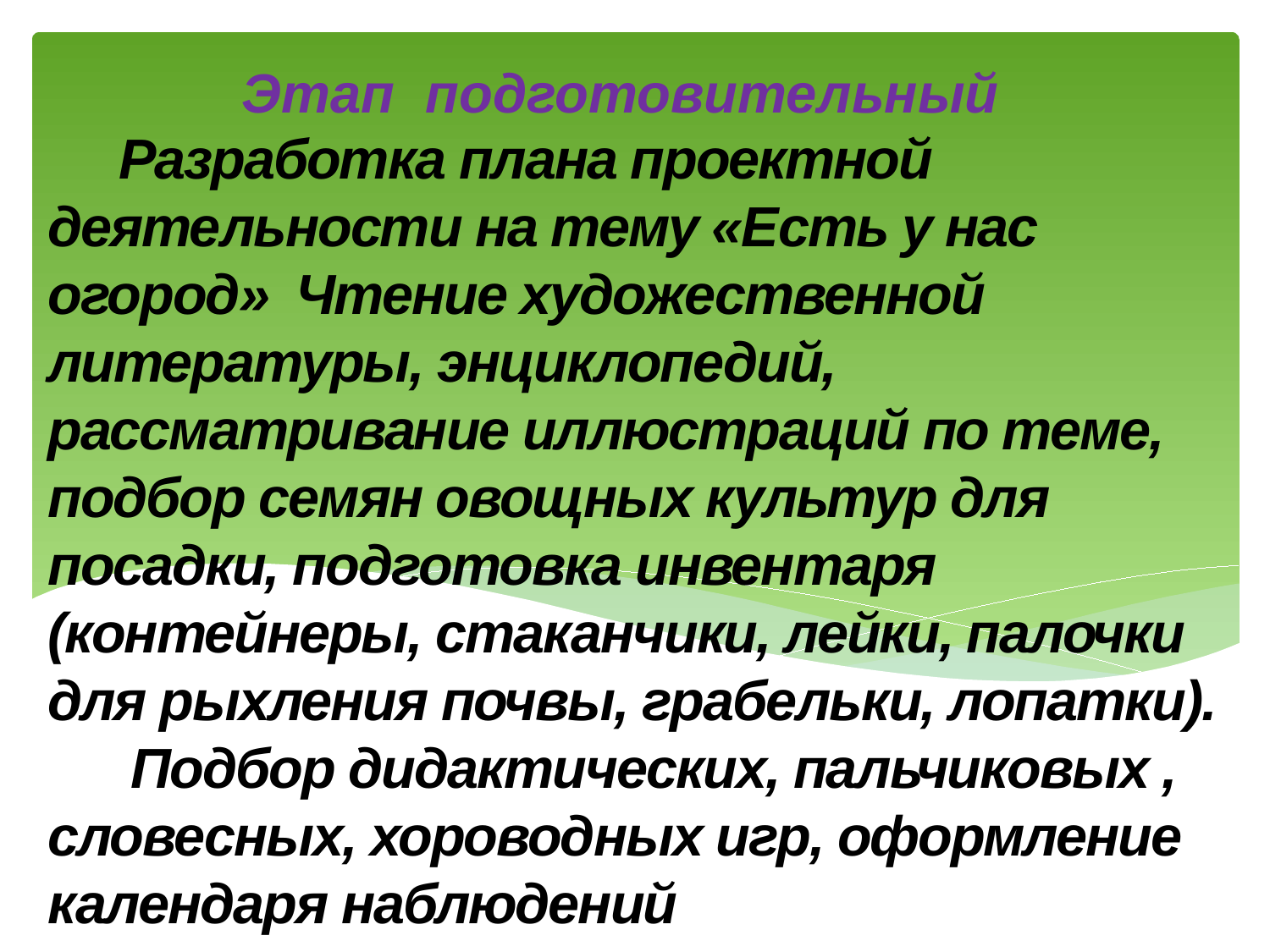

Этап  подготовительный
# Разработка плана проектной деятельности на тему «Есть у нас огород»  Чтение художественной литературы, энциклопедий, рассматривание иллюстраций по теме, подбор семян овощных культур для посадки, подготовка инвентаря (контейнеры, стаканчики, лейки, палочки для рыхления почвы, грабельки, лопатки). Подбор дидактических, пальчиковых , словесных, хороводных игр, оформление календаря наблюдений